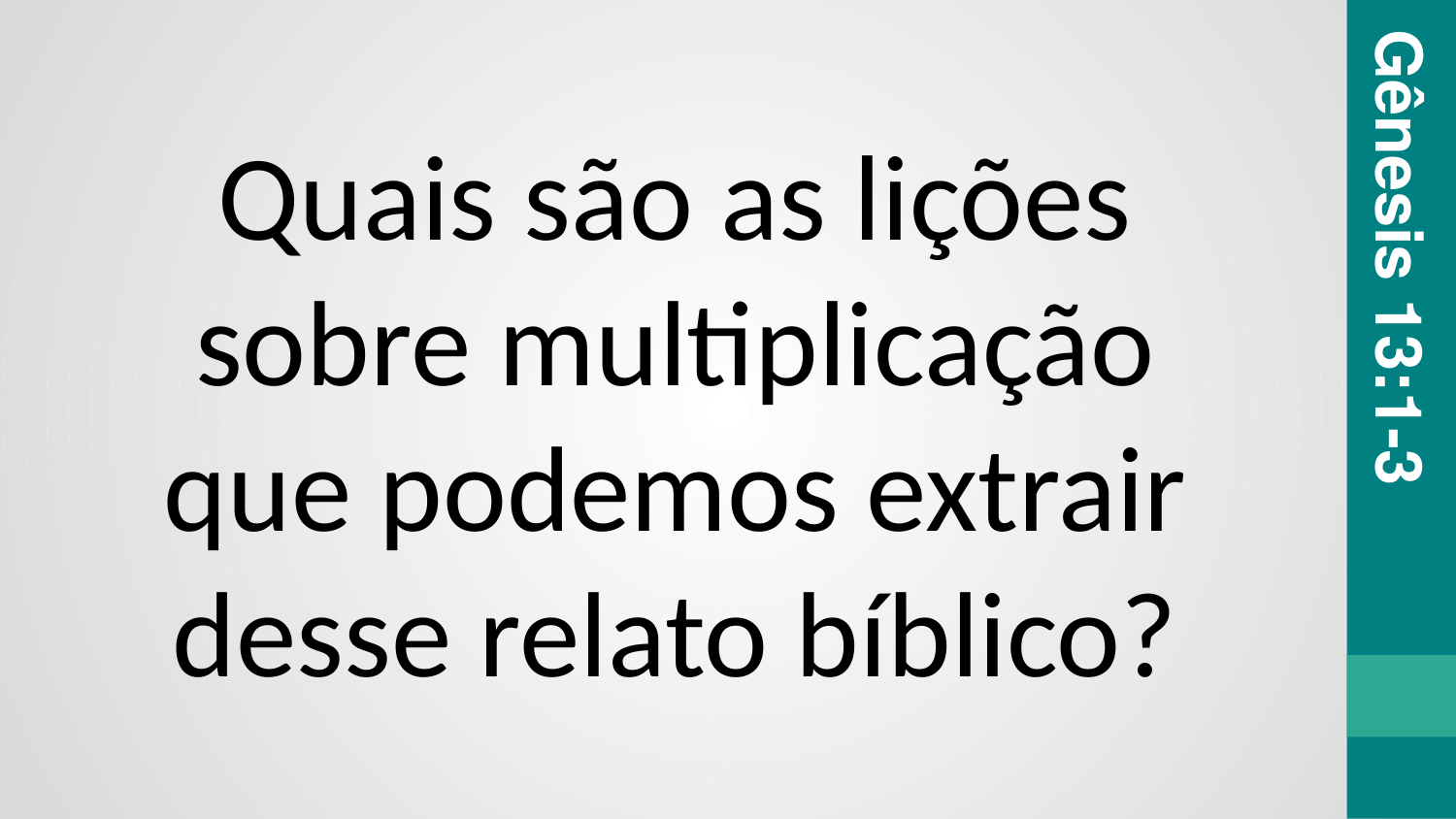

Quais são as lições sobre multiplicação que podemos extrair desse relato bíblico?
Gênesis 13:1-3